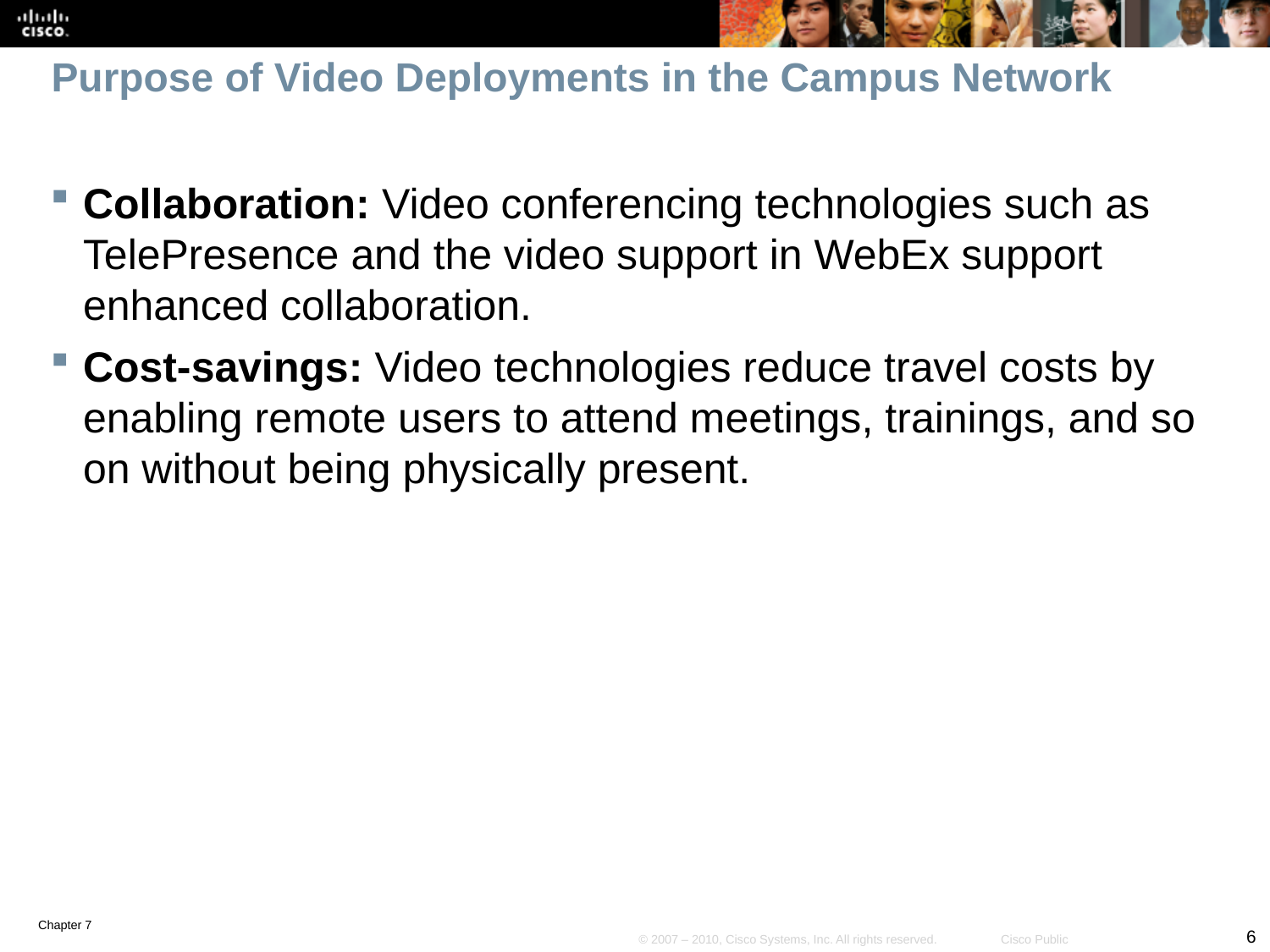

# Purpose of Video Deployments in the Campus Network
Collaboration: Video conferencing technologies such as TelePresence and the video support in WebEx support enhanced collaboration.
Cost-savings: Video technologies reduce travel costs by enabling remote users to attend meetings, trainings, and so on without being physically present.